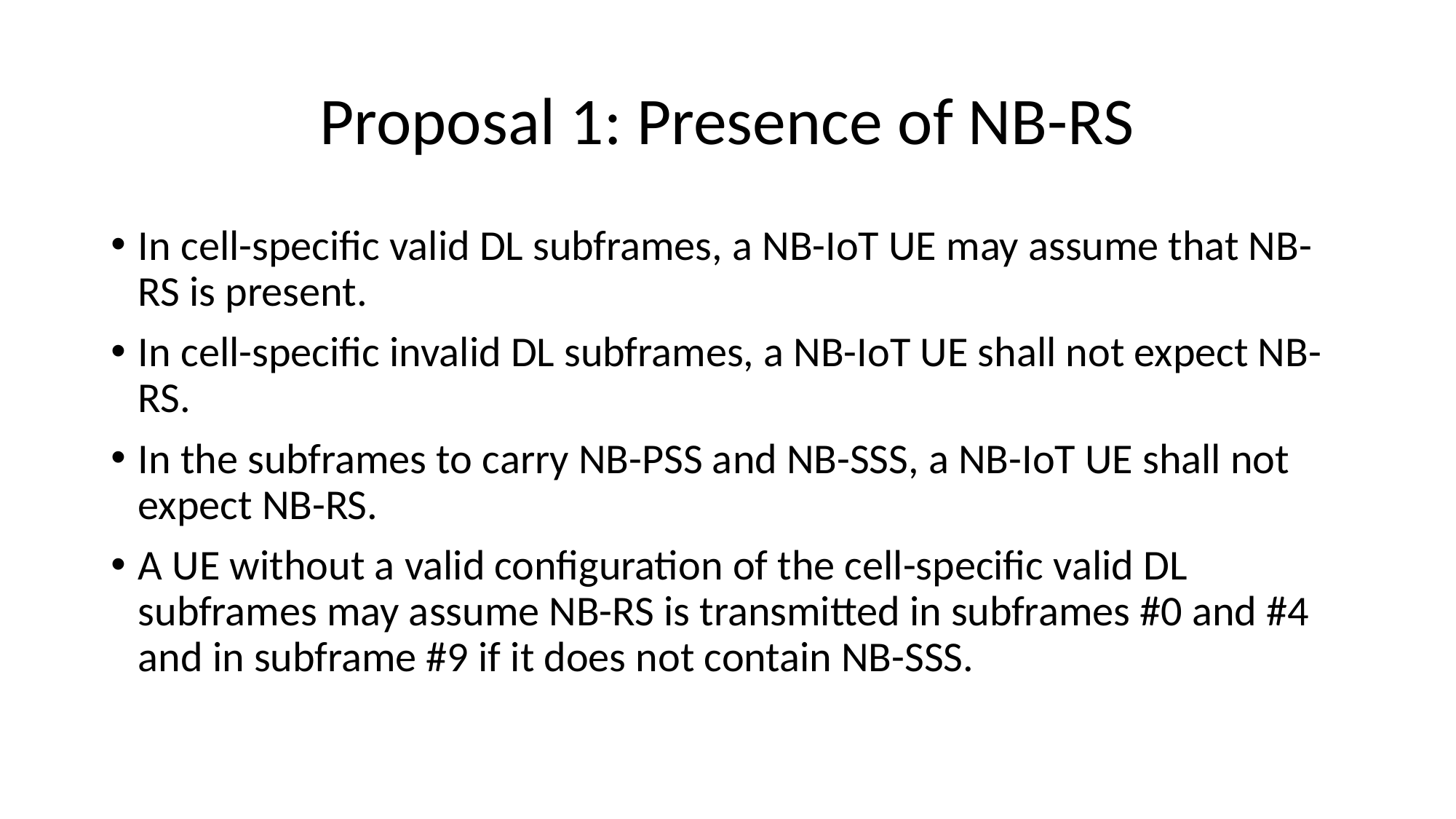

# Proposal 1: Presence of NB-RS
In cell-specific valid DL subframes, a NB-IoT UE may assume that NB-RS is present.
In cell-specific invalid DL subframes, a NB-IoT UE shall not expect NB-RS.
In the subframes to carry NB-PSS and NB-SSS, a NB-IoT UE shall not expect NB-RS.
A UE without a valid configuration of the cell-specific valid DL subframes may assume NB-RS is transmitted in subframes #0 and #4 and in subframe #9 if it does not contain NB-SSS.